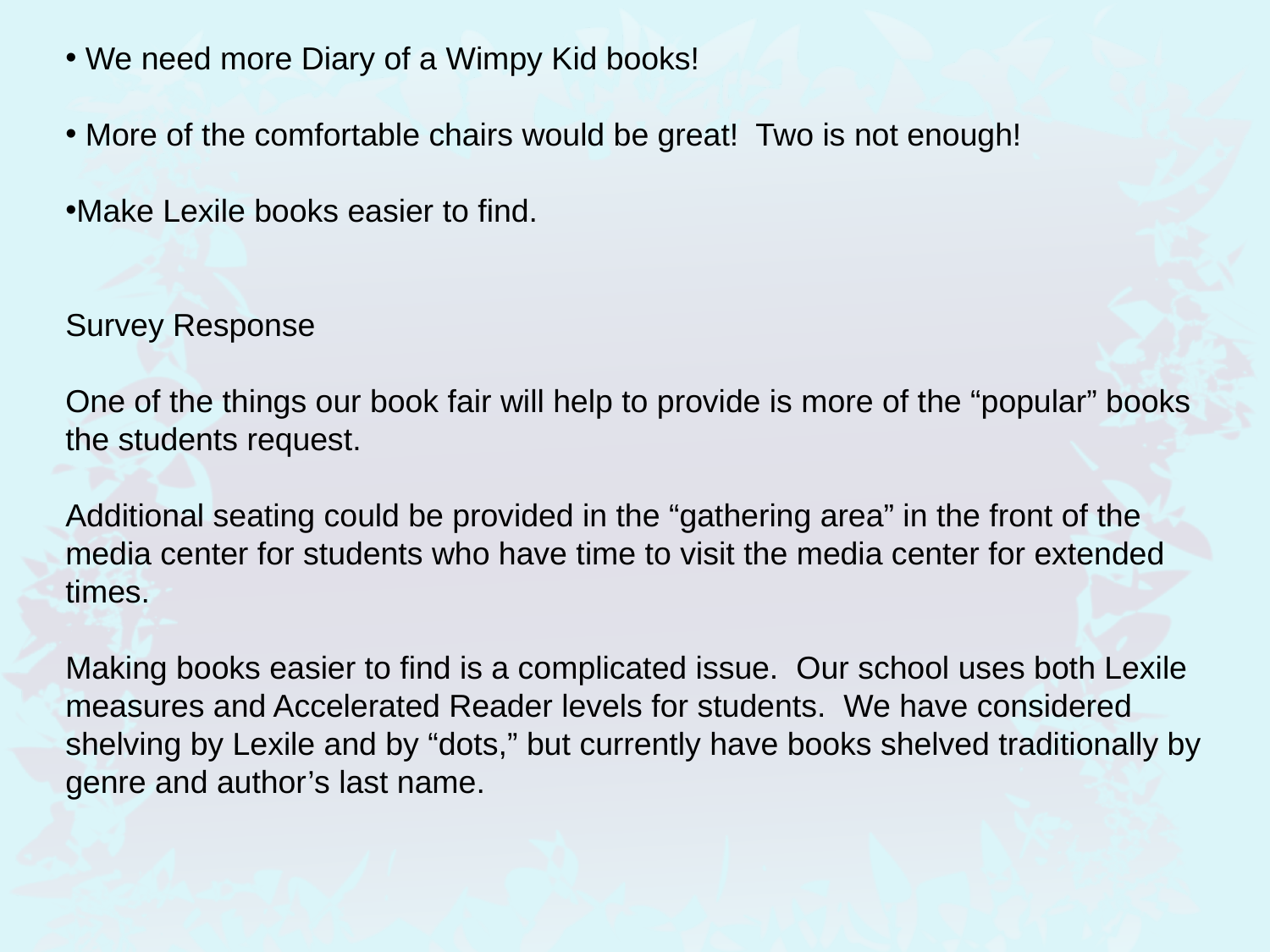

We need more Diary of a Wimpy Kid books!

 More of the comfortable chairs would be great!  Two is not enough!

Make Lexile books easier to find.

Survey Response

One of the things our book fair will help to provide is more of the “popular” books the students request.

Additional seating could be provided in the “gathering area” in the front of the media center for students who have time to visit the media center for extended times.

Making books easier to find is a complicated issue.  Our school uses both Lexile measures and Accelerated Reader levels for students.  We have considered shelving by Lexile and by “dots,” but currently have books shelved traditionally by genre and author’s last name.